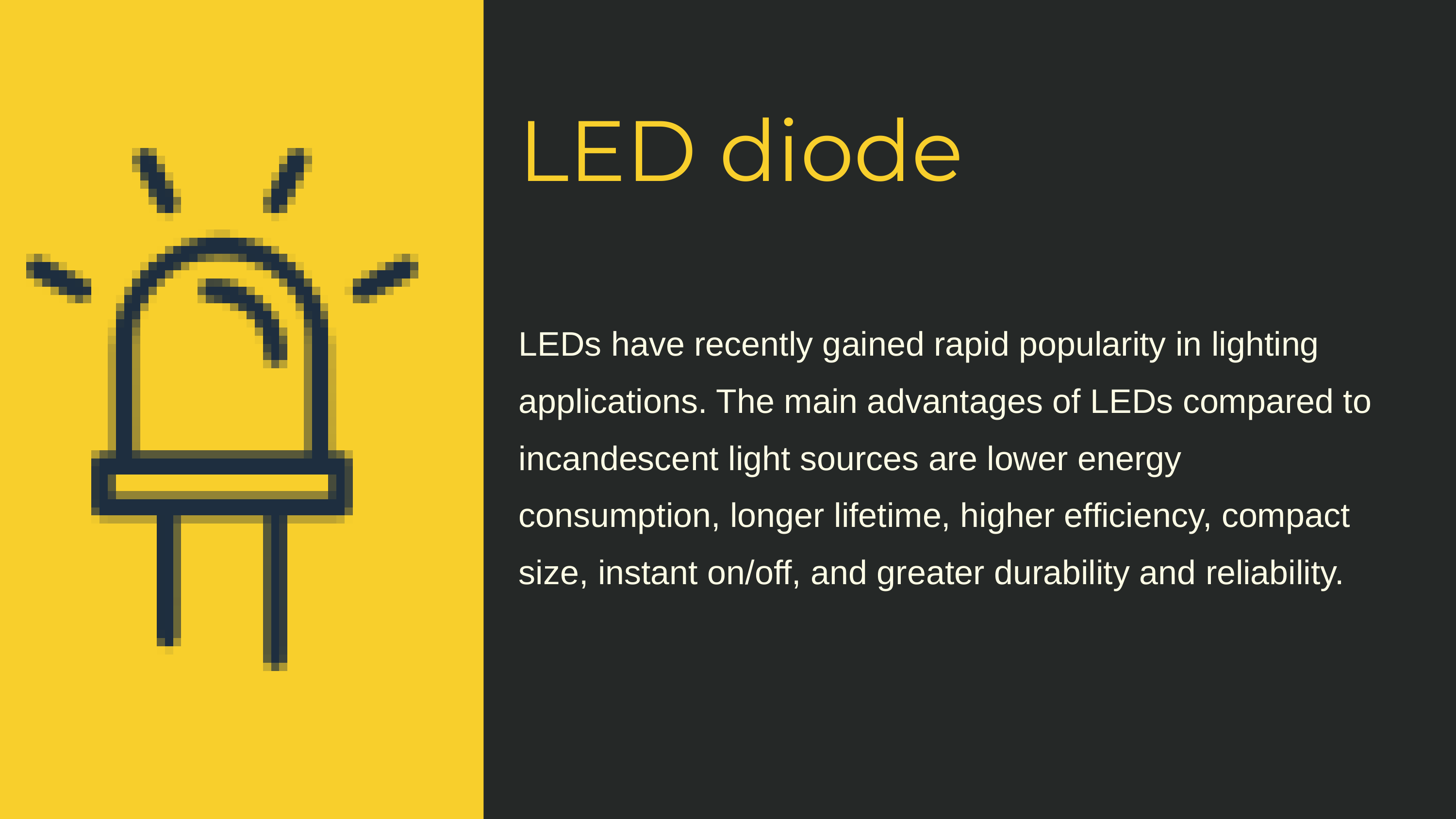

LED diode

LEDs have recently gained rapid popularity in lighting applications. The main advantages of LEDs compared to incandescent light sources are lower energy consumption, longer lifetime, higher efficiency, compact size, instant on/off, and greater durability and reliability.